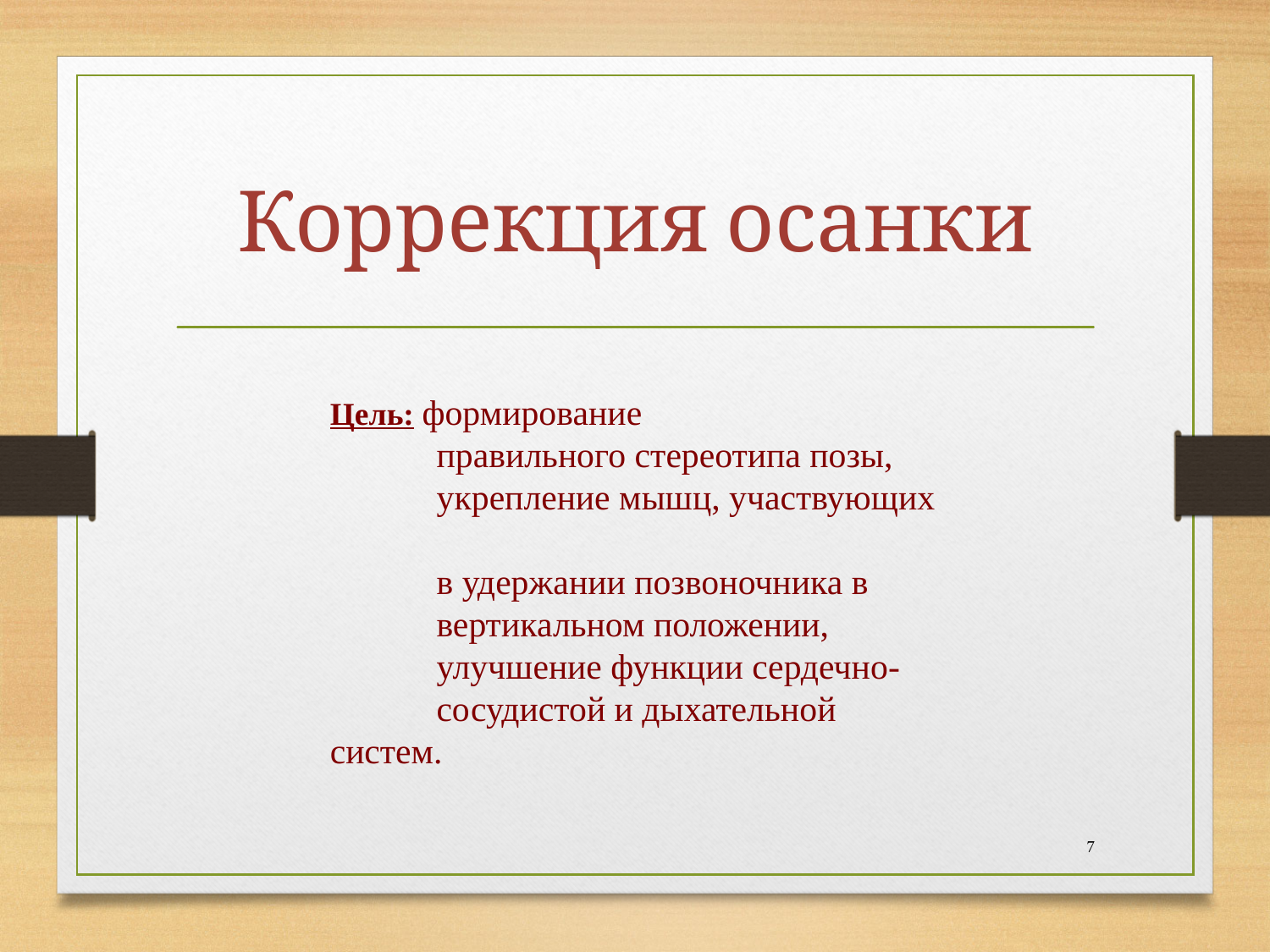

# Коррекция осанки
Цель: формирование
            правильного стереотипа позы,
            укрепление мышц, участвующих
            в удержании позвоночника в
            вертикальном положении,
            улучшение функции сердечно-
            сосудистой и дыхательной  систем.
7